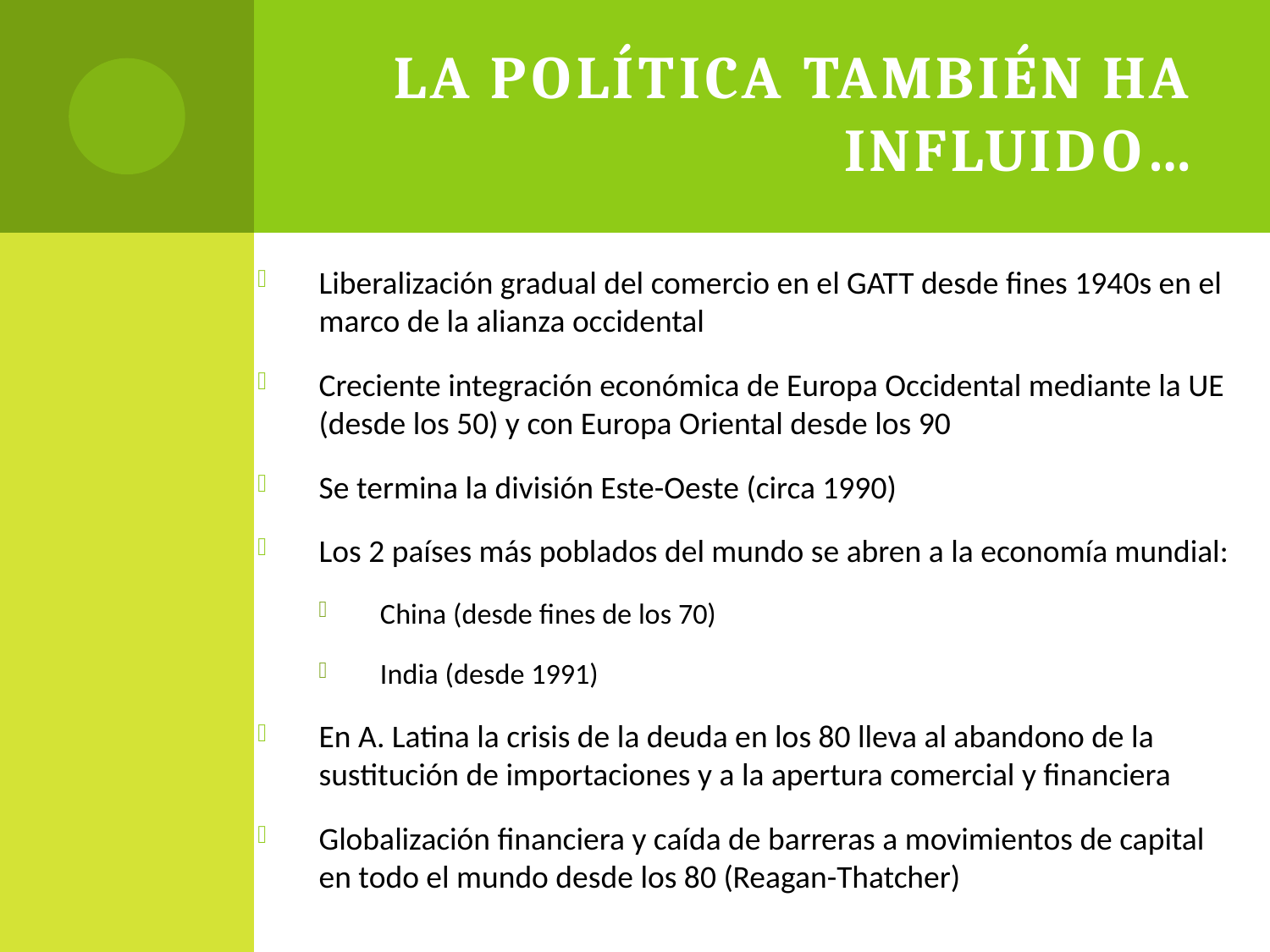

# La política también ha influido…
Liberalización gradual del comercio en el GATT desde fines 1940s en el marco de la alianza occidental
Creciente integración económica de Europa Occidental mediante la UE (desde los 50) y con Europa Oriental desde los 90
Se termina la división Este-Oeste (circa 1990)
Los 2 países más poblados del mundo se abren a la economía mundial:
China (desde fines de los 70)
India (desde 1991)
En A. Latina la crisis de la deuda en los 80 lleva al abandono de la sustitución de importaciones y a la apertura comercial y financiera
Globalización financiera y caída de barreras a movimientos de capital en todo el mundo desde los 80 (Reagan-Thatcher)